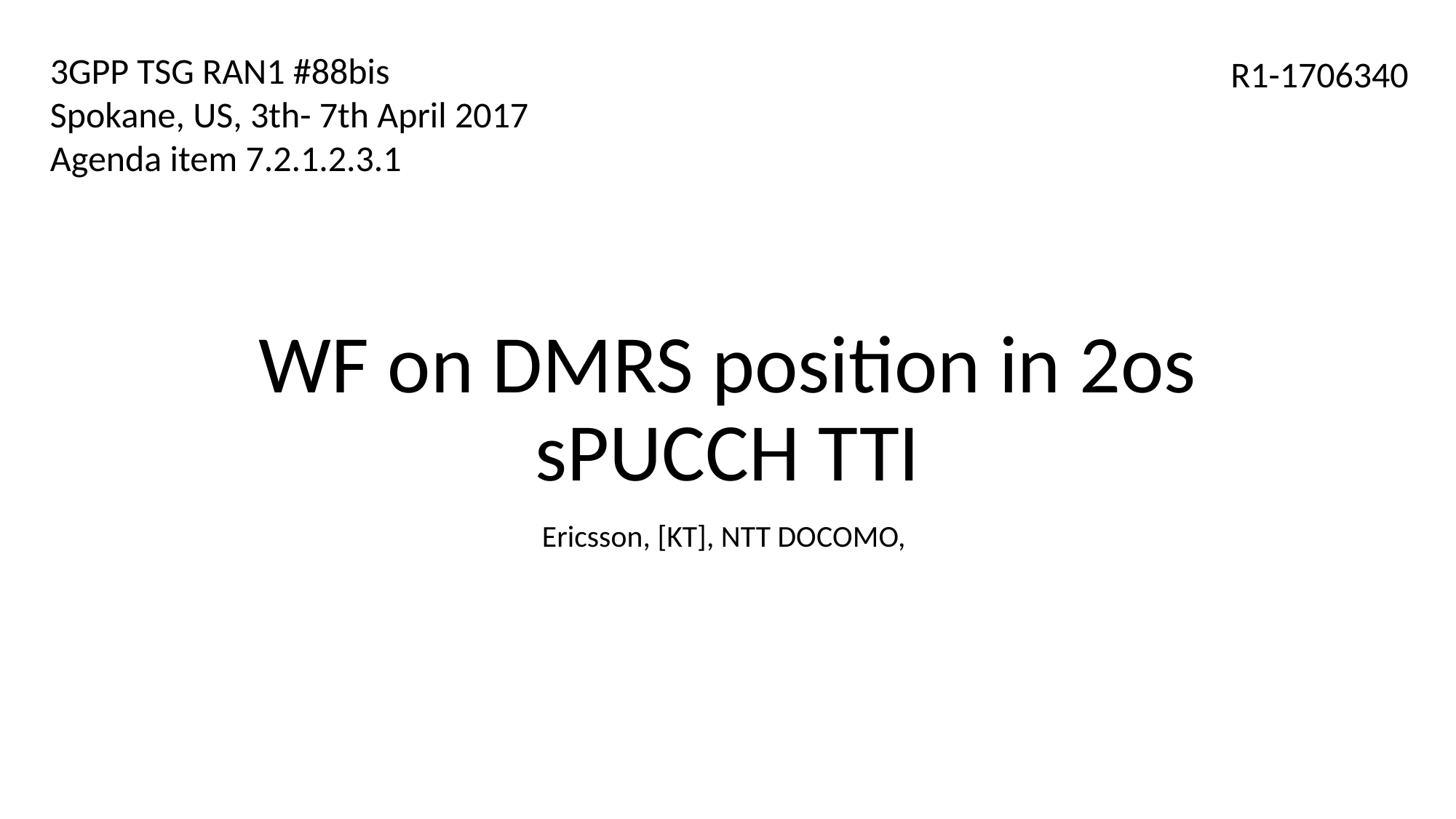

3GPP TSG RAN1 #88bis
Spokane, US, 3th- 7th April 2017
Agenda item 7.2.1.2.3.1
R1-1706340
# WF on DMRS position in 2os sPUCCH TTI
Ericsson, [KT], NTT DOCOMO,